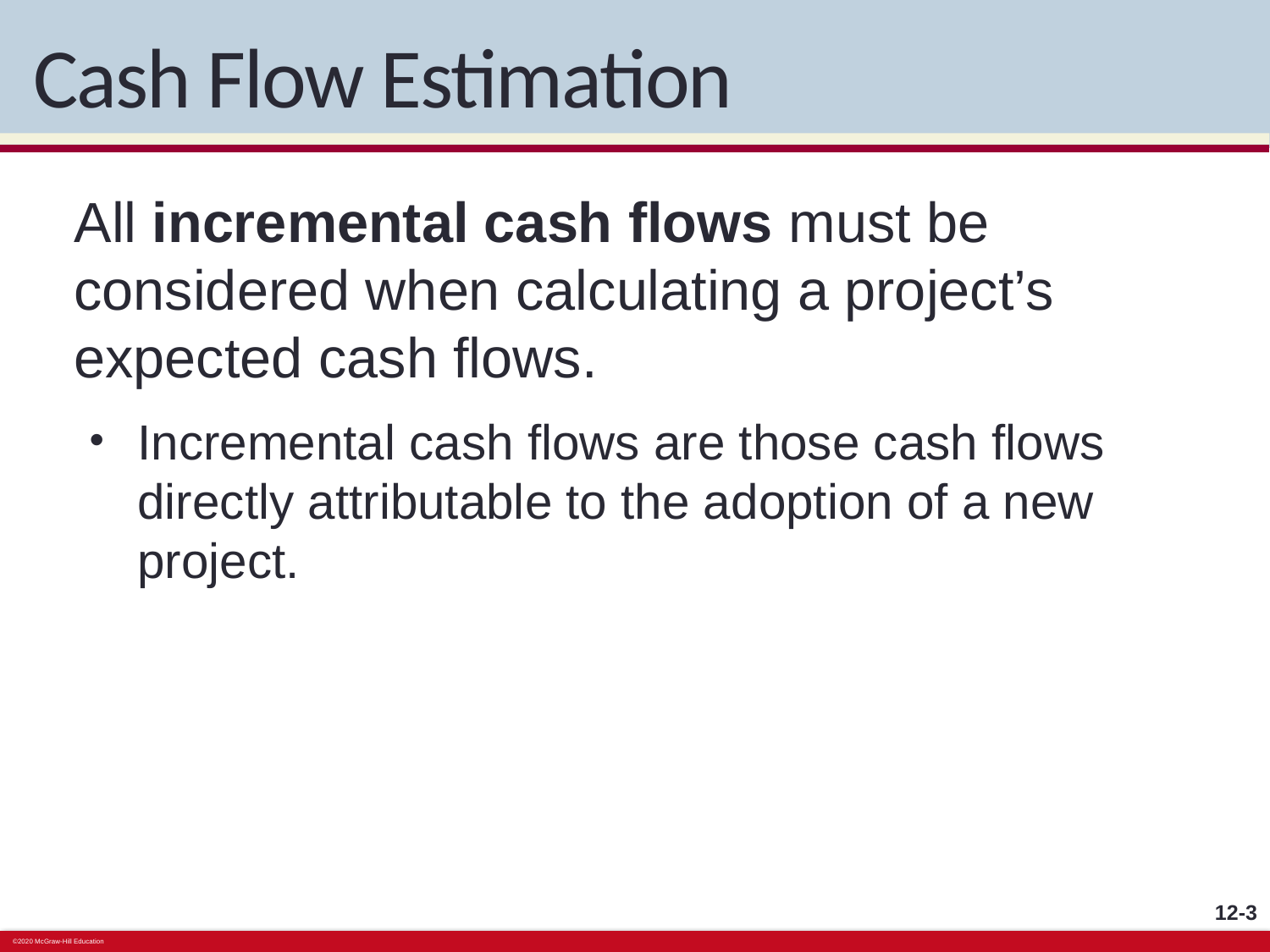

# Cash Flow Estimation
All incremental cash flows must be considered when calculating a project’s expected cash flows.
Incremental cash flows are those cash flows directly attributable to the adoption of a new project.